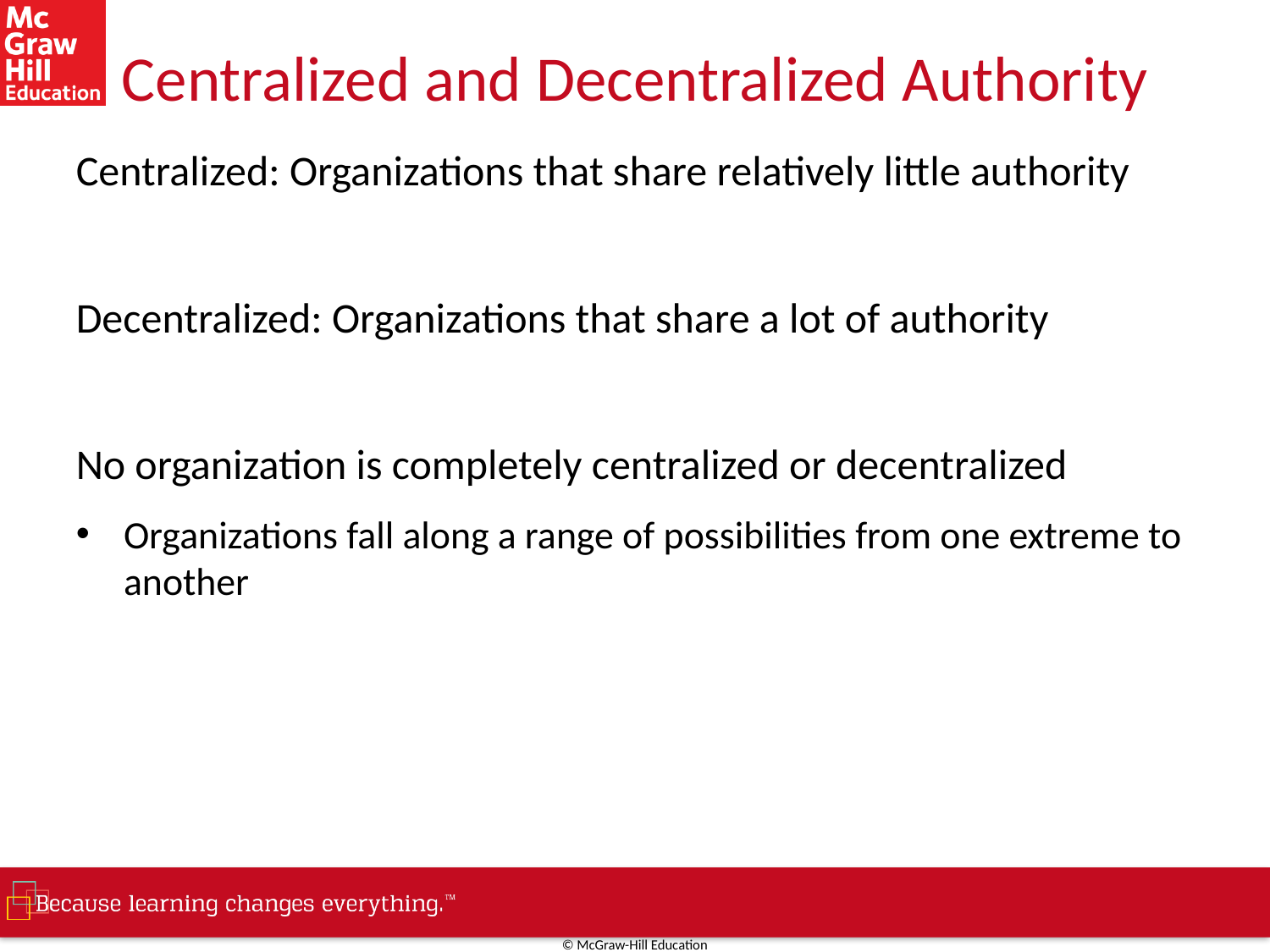

# Centralized and Decentralized Authority
Centralized: Organizations that share relatively little authority

Decentralized: Organizations that share a lot of authority

No organization is completely centralized or decentralized
Organizations fall along a range of possibilities from one extreme to another